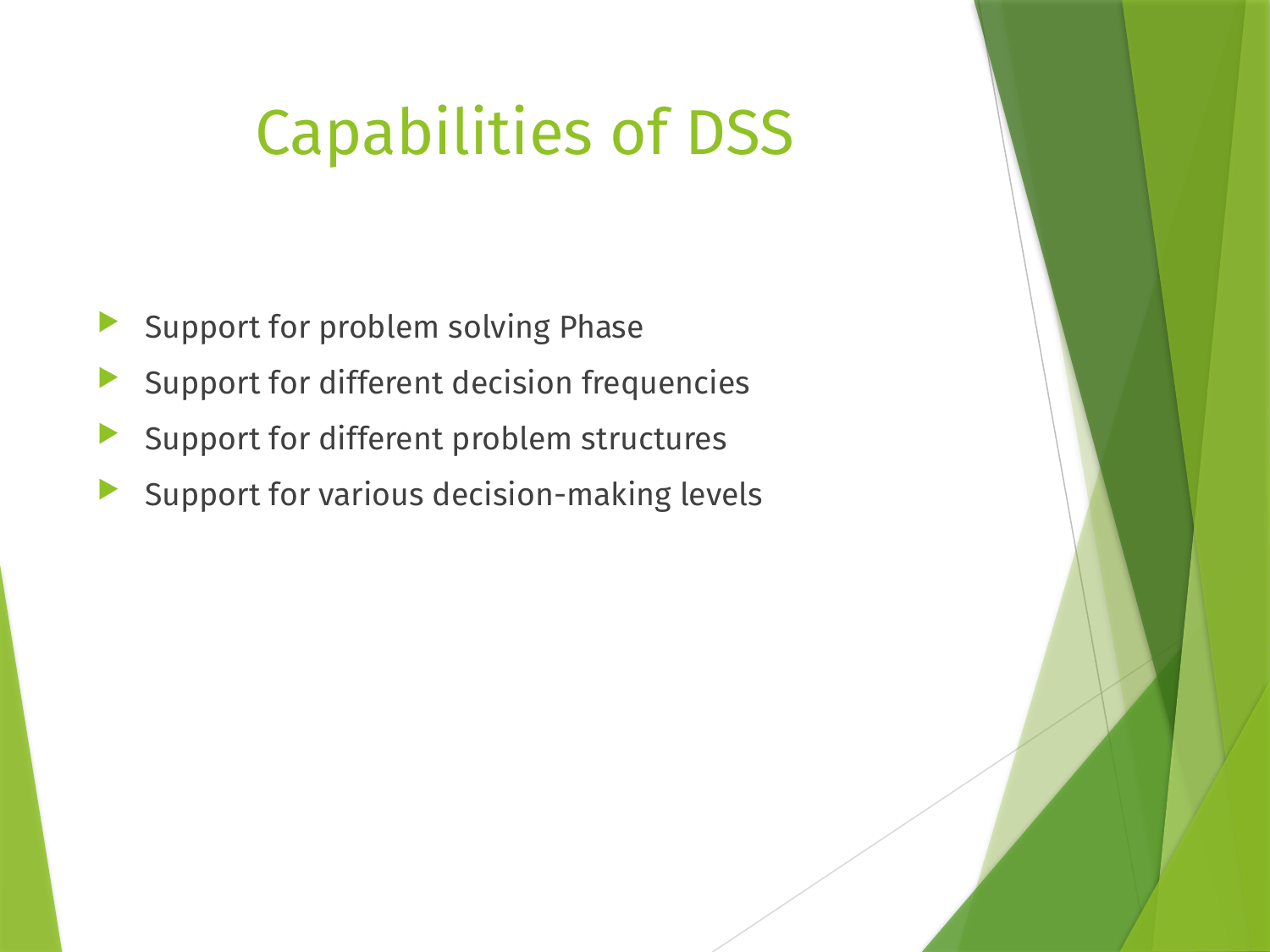

# Capabilities of DSS
Support for problem solving Phase
Support for different decision frequencies
Support for different problem structures
Support for various decision-making levels